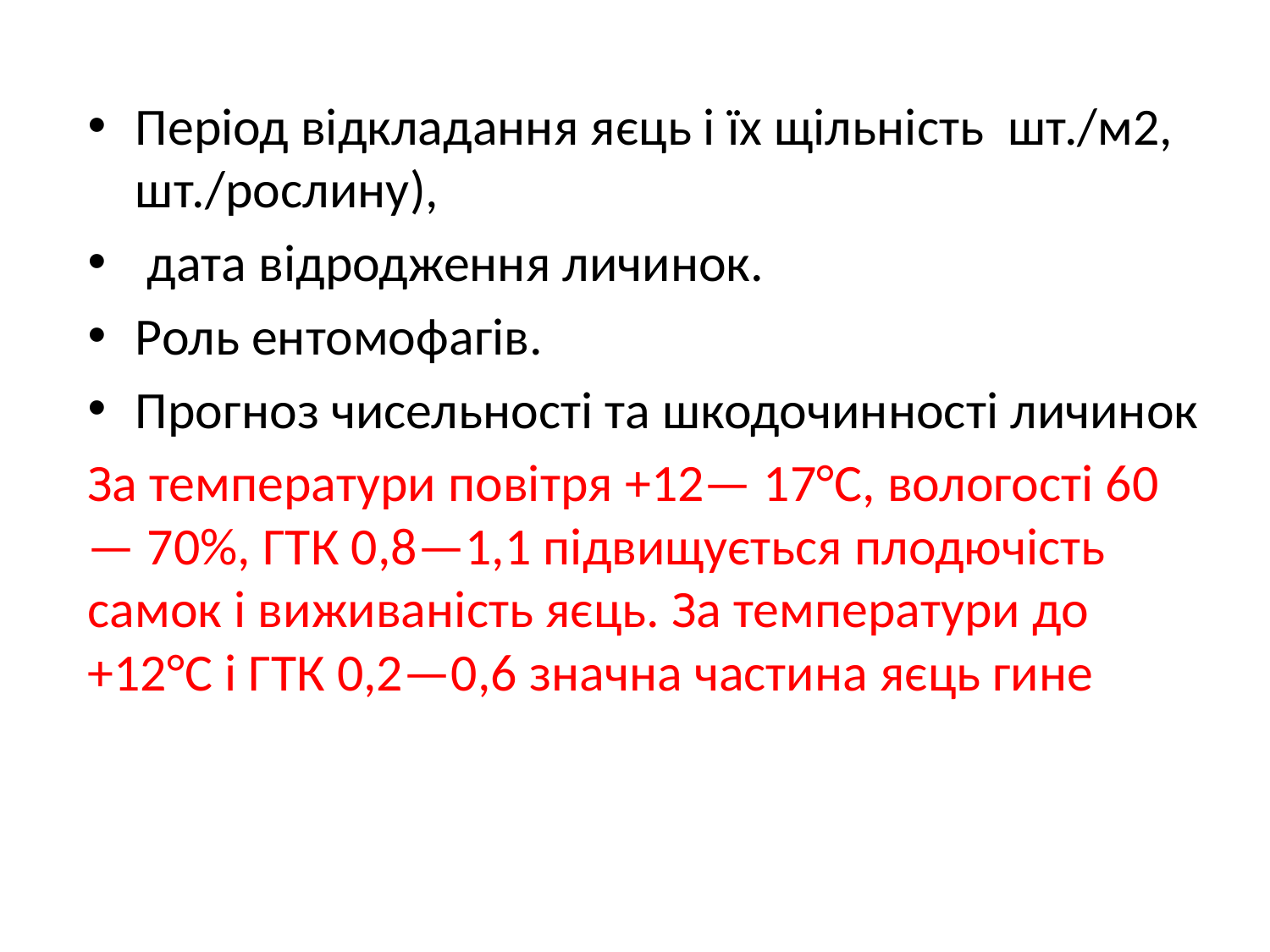

Період відкладання яєць і їх щільність  шт./м2, шт./рослину),
 дата відродження личинок.
Роль ентомофагів.
Прогноз чисельності та шкодочинності личинок
За температури повітря +12— 17°С, вологості 60— 70%, ГТК 0,8—1,1 підвищується плодючість самок і виживаність яєць. За температури до +12°С і ГТК 0,2—0,6 значна частина яєць гине